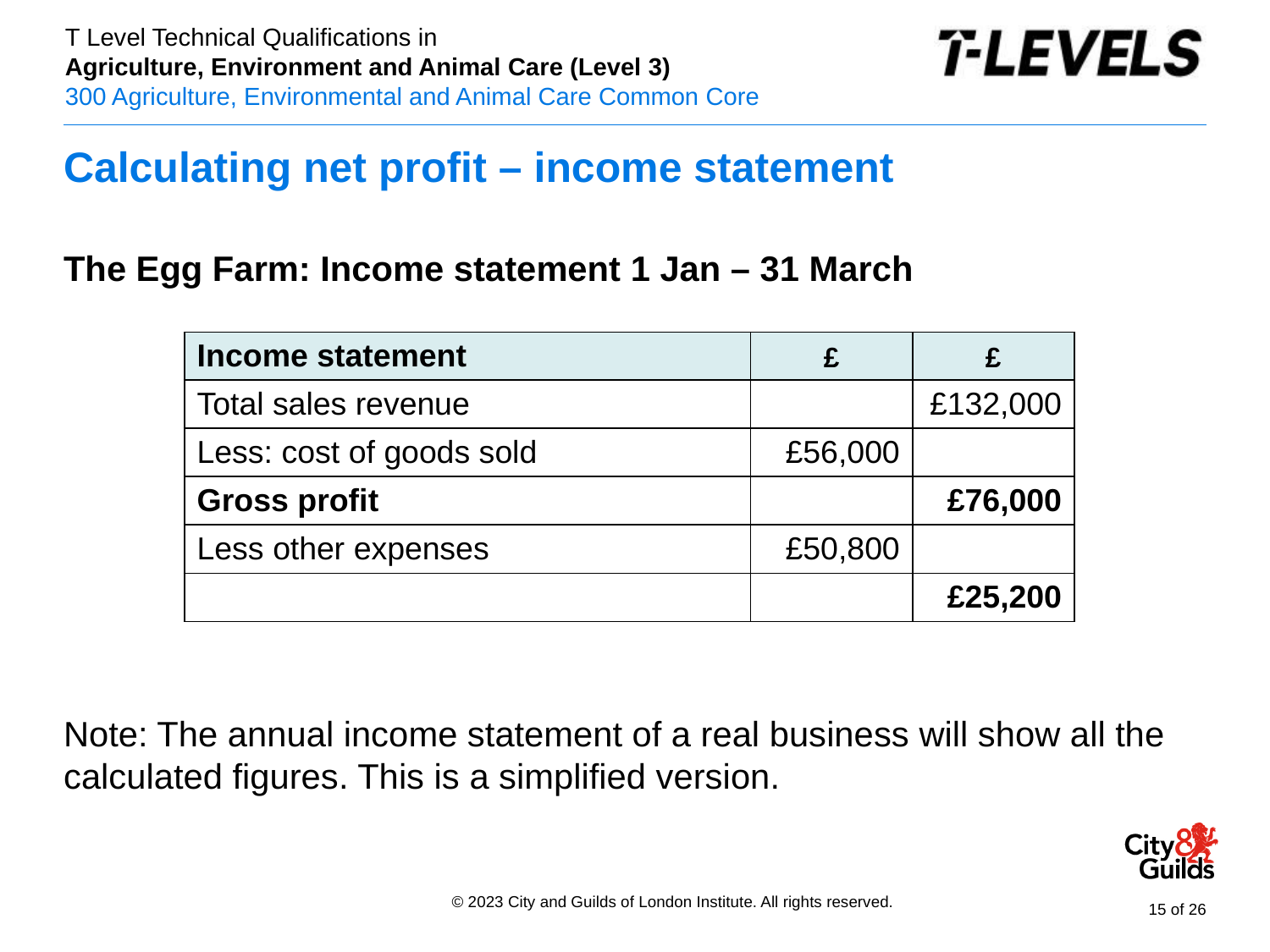

# Calculating net profit – income statement
The Egg Farm: Income statement 1 Jan – 31 March

Note: The annual income statement of a real business will show all the calculated figures. This is a simplified version.

| Income statement | £ | £ |
| --- | --- | --- |
| Total sales revenue |  | £132,000 |
| Less: cost of goods sold | £56,000 |  |
| Gross profit |  | £76,000 |
| Less other expenses | £50,800 |  |
|  |  | £25,200 |